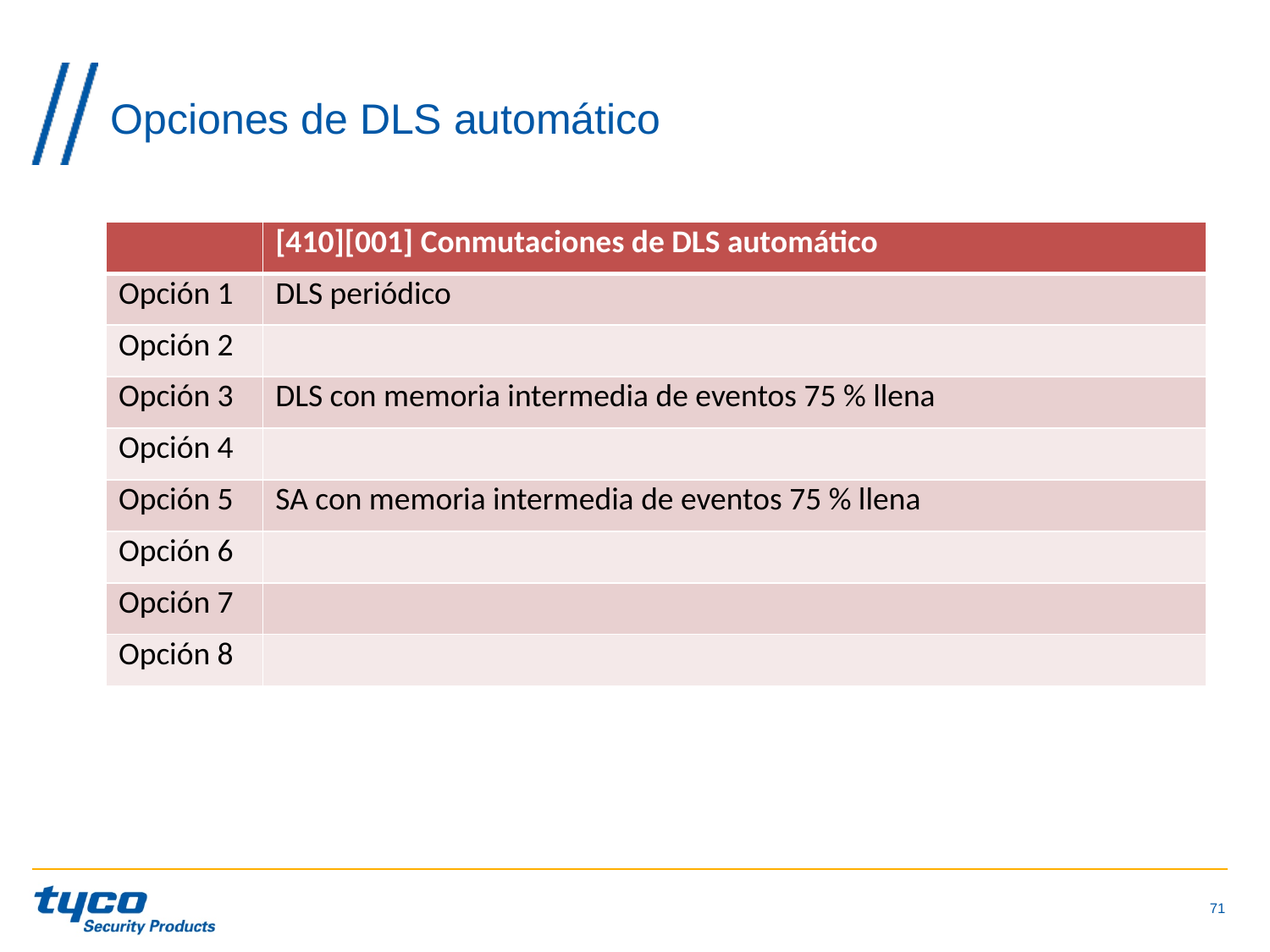

# Opciones de DLS automático
|  | [410][001] Conmutaciones de DLS automático |
| --- | --- |
| Opción 1 | DLS periódico |
| Opción 2 |  |
| Opción 3 | DLS con memoria intermedia de eventos 75 % llena |
| Opción 4 |  |
| Opción 5 | SA con memoria intermedia de eventos 75 % llena |
| Opción 6 |  |
| Opción 7 |  |
| Opción 8 |  |
71